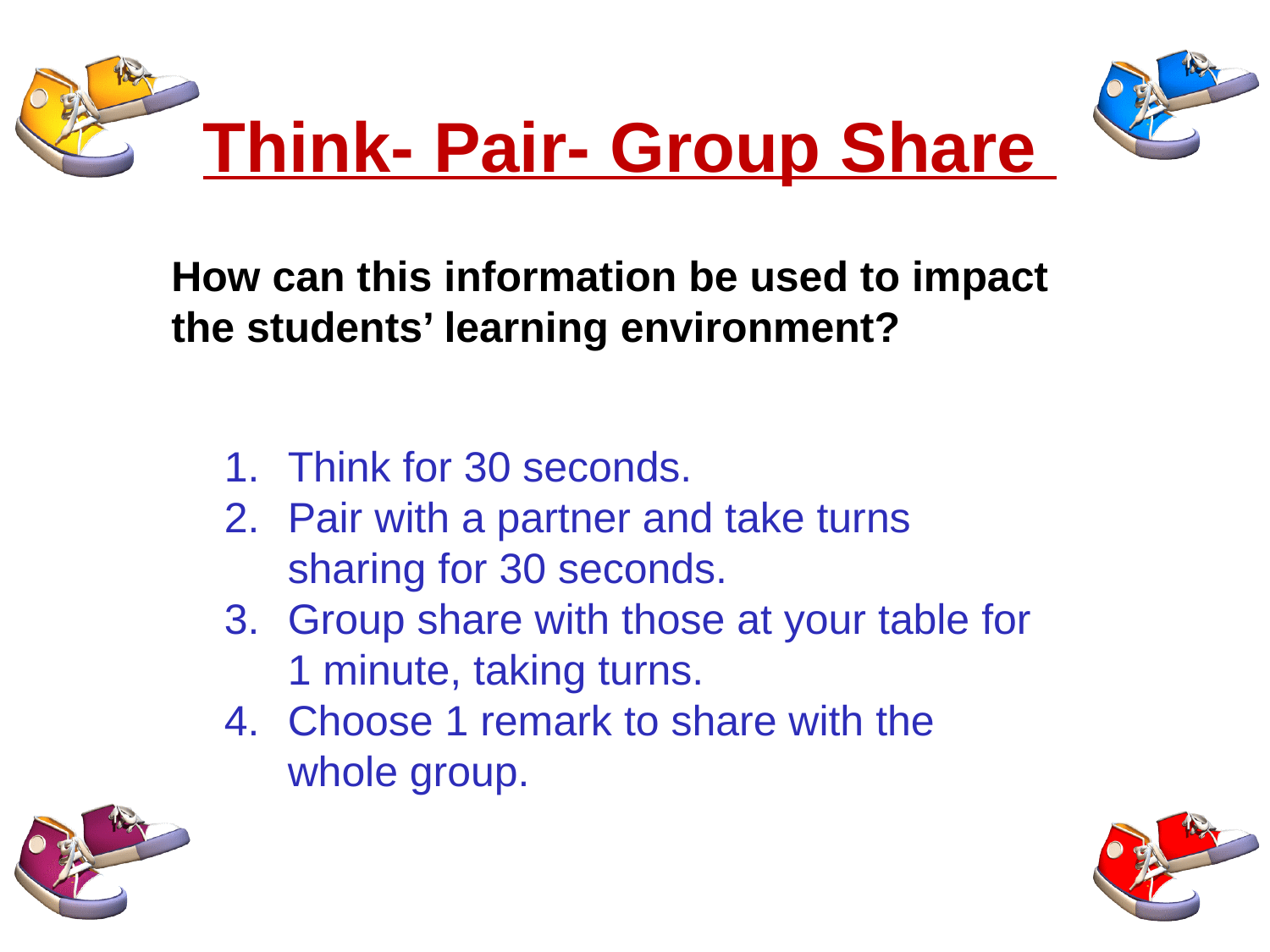

Think- Pair- Group Share
How can this information be used to impact the students’ learning environment?
Think for 30 seconds.
Pair with a partner and take turns 	sharing for 30 seconds.
Group share with those at your table for 	1 minute, taking turns.
Choose 1 remark to share with the 	whole group.